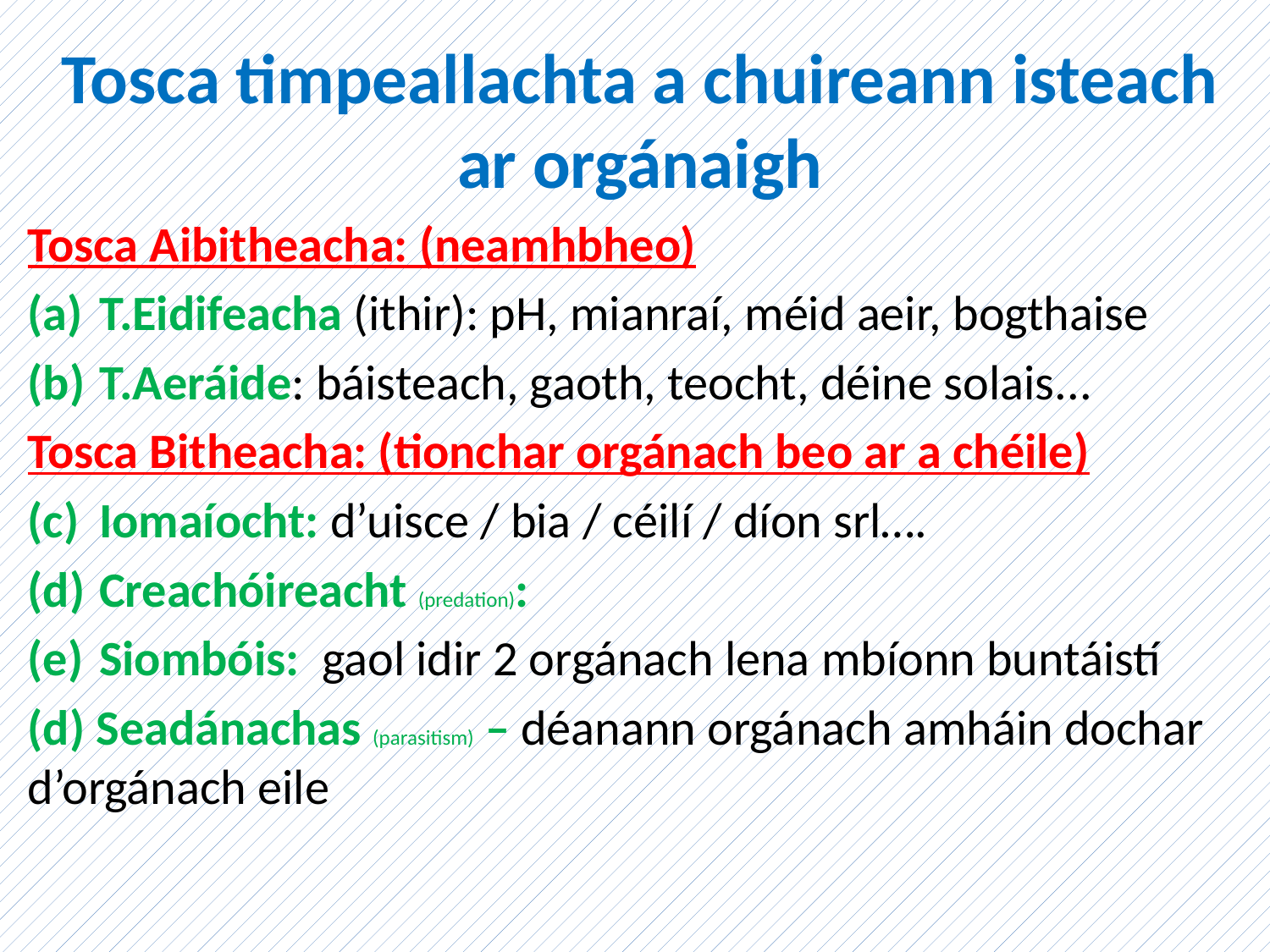

# Tosca timpeallachta a chuireann isteach ar orgánaigh
Tosca Aibitheacha: (neamhbheo)
T.Eidifeacha (ithir): pH, mianraí, méid aeir, bogthaise
T.Aeráide: báisteach, gaoth, teocht, déine solais...
Tosca Bitheacha: (tionchar orgánach beo ar a chéile)
Iomaíocht: d’uisce / bia / céilí / díon srl….
Creachóireacht (predation):
Siombóis:  gaol idir 2 orgánach lena mbíonn buntáistí
(d) Seadánachas (parasitism) – déanann orgánach amháin dochar d’orgánach eile